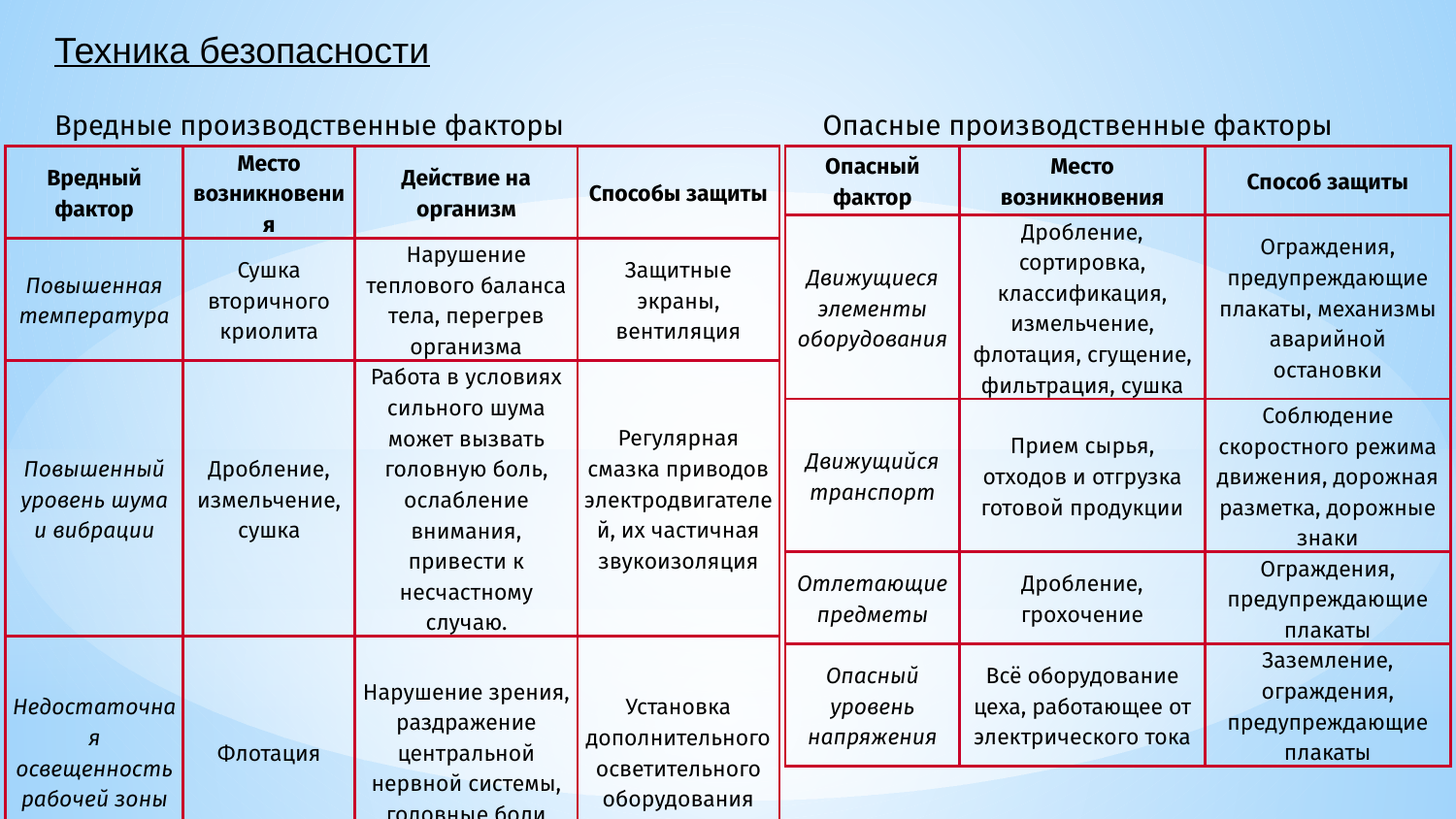

Техника безопасности
Вредные производственные факторы
Опасные производственные факторы
| Опасный фактор | Место возникновения | Способ защиты |
| --- | --- | --- |
| Движущиеся элементы оборудования | Дробление, сортировка, классификация, измельчение, флотация, сгущение, фильтрация, сушка | Ограждения, предупреждающие плакаты, механизмы аварийной остановки |
| Движущийся транспорт | Прием сырья, отходов и отгрузка готовой продукции | Соблюдение скоростного режима движения, дорожная разметка, дорожные знаки |
| Отлетающие предметы | Дробление, грохочение | Ограждения, предупреждающие плакаты |
| Опасный уровень напряжения | Всё оборудование цеха, работающее от электрического тока | Заземление, ограждения, предупреждающие плакаты |
| Вредный фактор | Место возникновения | Действие на организм | Способы защиты |
| --- | --- | --- | --- |
| Повышенная температура | Сушка вторичного криолита | Нарушение теплового баланса тела, перегрев организма | Защитные экраны, вентиляция |
| Повышенный уровень шума и вибрации | Дробление, измельчение, сушка | Работа в условиях сильного шума может вызвать головную боль, ослабление внимания, привести к несчастному случаю. | Регулярная смазка приводов электродвигателей, их частичная звукоизоляция |
| Недостаточная освещенность рабочей зоны | Флотация | Нарушение зрения, раздражение центральной нервной системы, головные боли | Установка дополнительного осветительного оборудования |